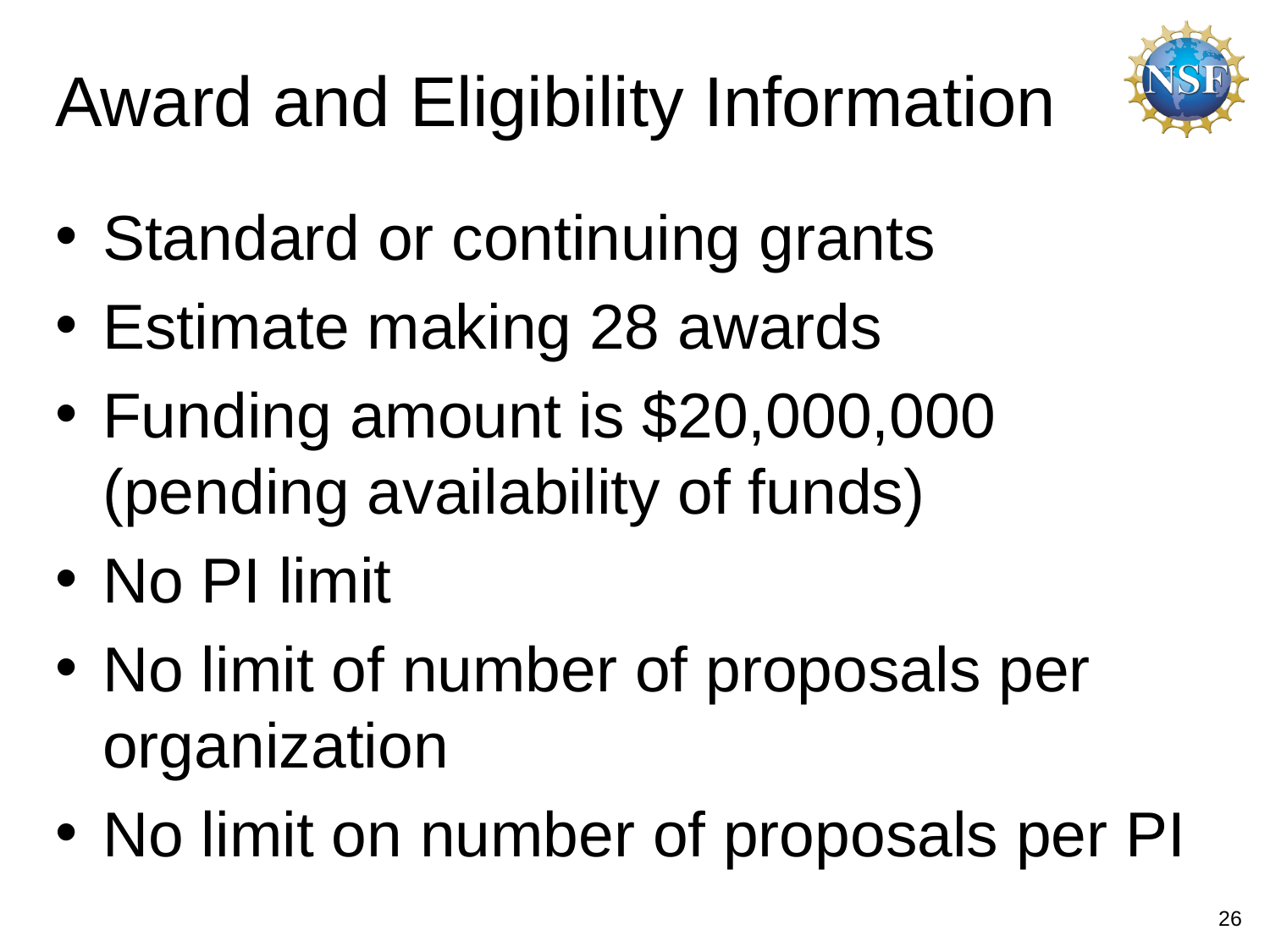

# Award and Eligibility Information
Standard or continuing grants
Estimate making 28 awards
Funding amount is $20,000,000 (pending availability of funds)
No PI limit
No limit of number of proposals per organization
No limit on number of proposals per PI